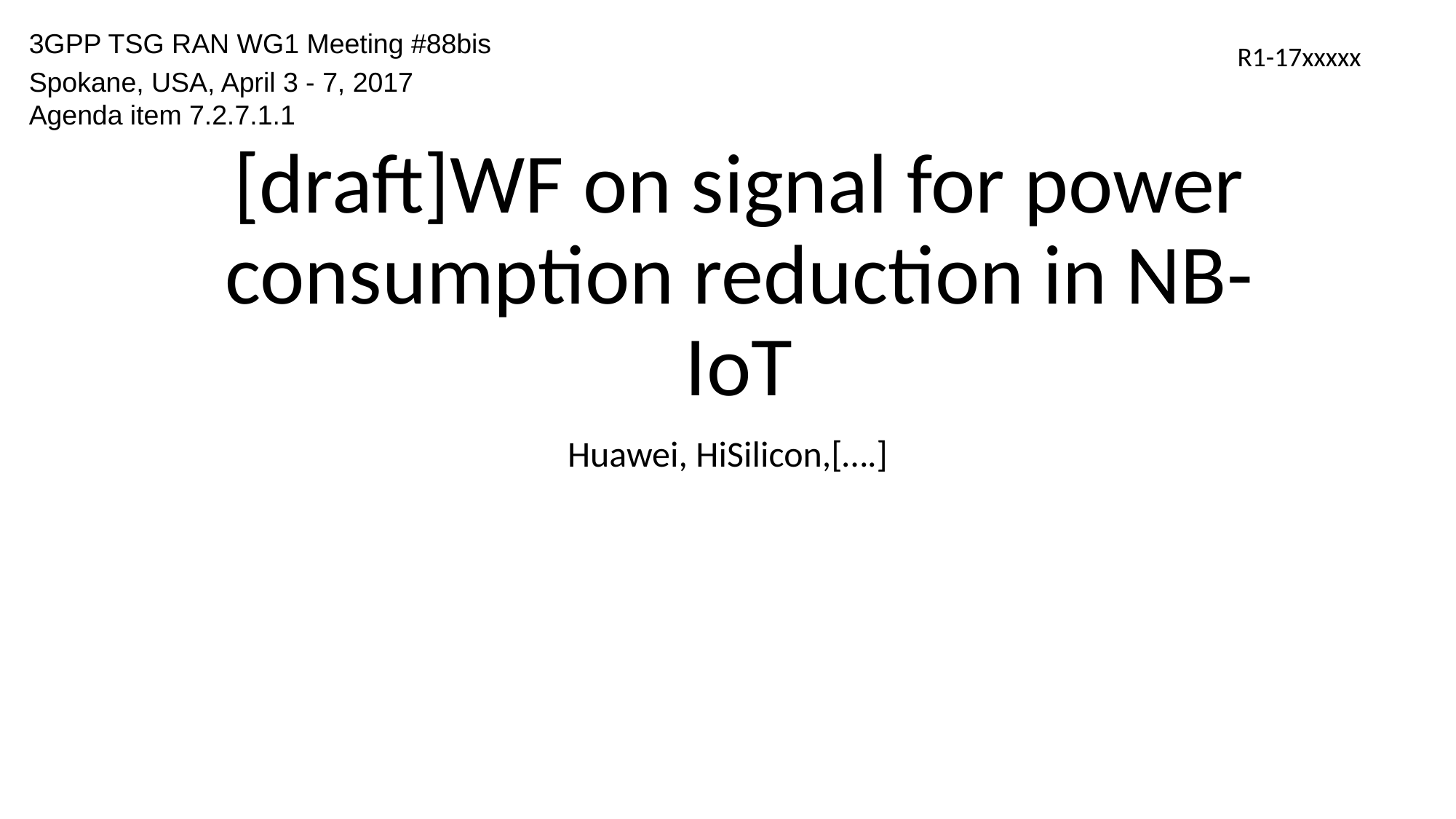

3GPP TSG RAN WG1 Meeting #88bis
Spokane, USA, April 3 - 7, 2017
Agenda item 7.2.7.1.1
R1-17xxxxx
# [draft]WF on signal for power consumption reduction in NB-IoT
Huawei, HiSilicon,[….]